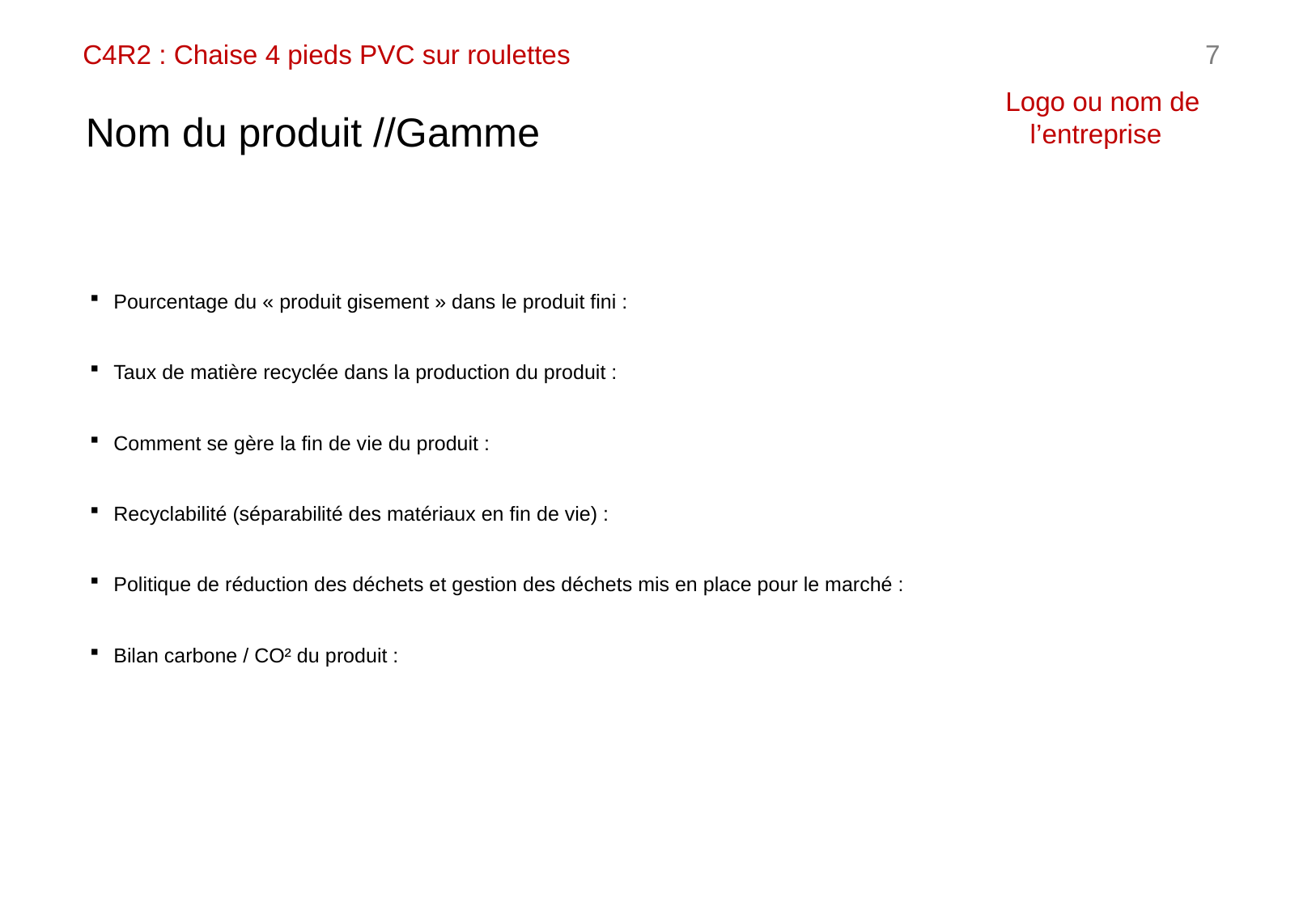

# C4R2 : Chaise 4 pieds PVC sur roulettes
7
Logo ou nom de l’entreprise
Nom du produit //Gamme
Pourcentage du « produit gisement » dans le produit fini :
Taux de matière recyclée dans la production du produit :
Comment se gère la fin de vie du produit :
Recyclabilité (séparabilité des matériaux en fin de vie) :
Politique de réduction des déchets et gestion des déchets mis en place pour le marché :
Bilan carbone / CO² du produit :